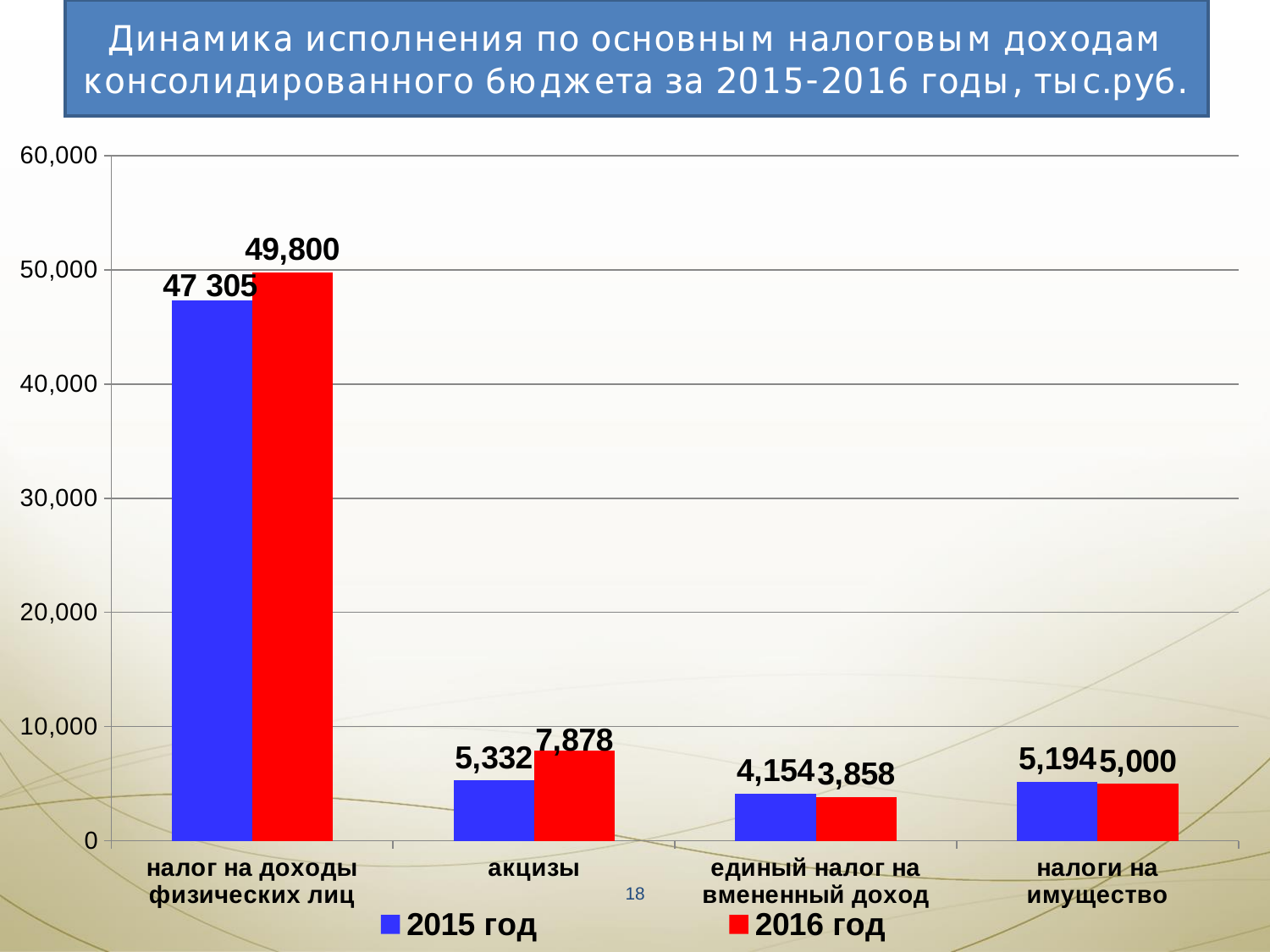

Динамика исполнения по основным налоговым доходам консолидированного бюджета за 2015-2016 годы, тыс.руб.

### Chart

| Category | 2015 год | 2016 год |
|---|---|---|
| налог на доходы физических лиц | 47305.0 | 49800.0 |
| акцизы | 5332.0 | 7878.0 |
| единый налог на вмененный доход | 4154.0 | 3858.0 |
| налоги на имущество | 5194.0 | 5000.0 |
18